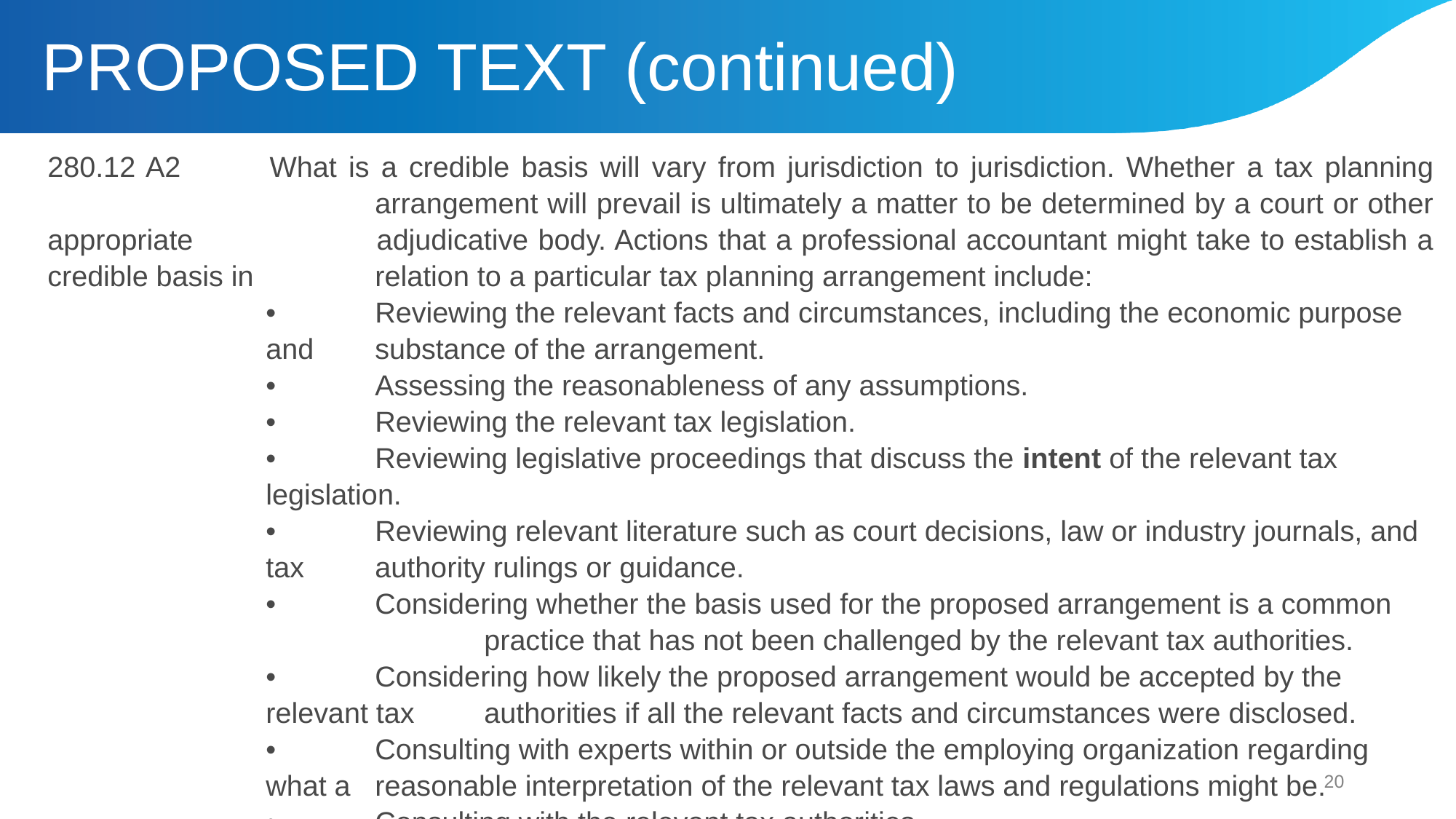

# PROPOSED TEXT (continued)
280.12 A2	What is a credible basis will vary from jurisdiction to jurisdiction. Whether a tax planning 			arrangement will prevail is ultimately a matter to be determined by a court or other appropriate 		adjudicative body. Actions that a professional accountant might take to establish a credible basis in 		relation to a particular tax planning arrangement include:
•	Reviewing the relevant facts and circumstances, including the economic purpose and 	substance of the arrangement.
•	Assessing the reasonableness of any assumptions.
•	Reviewing the relevant tax legislation.
•	Reviewing legislative proceedings that discuss the intent of the relevant tax legislation.
•	Reviewing relevant literature such as court decisions, law or industry journals, and tax 	authority rulings or guidance.
•	Considering whether the basis used for the proposed arrangement is a common 		practice that has not been challenged by the relevant tax authorities.
•	Considering how likely the proposed arrangement would be accepted by the relevant tax 	authorities if all the relevant facts and circumstances were disclosed.
•	Consulting with experts within or outside the employing organization regarding what a 	reasonable interpretation of the relevant tax laws and regulations might be.
•	Consulting with the relevant tax authorities.
20